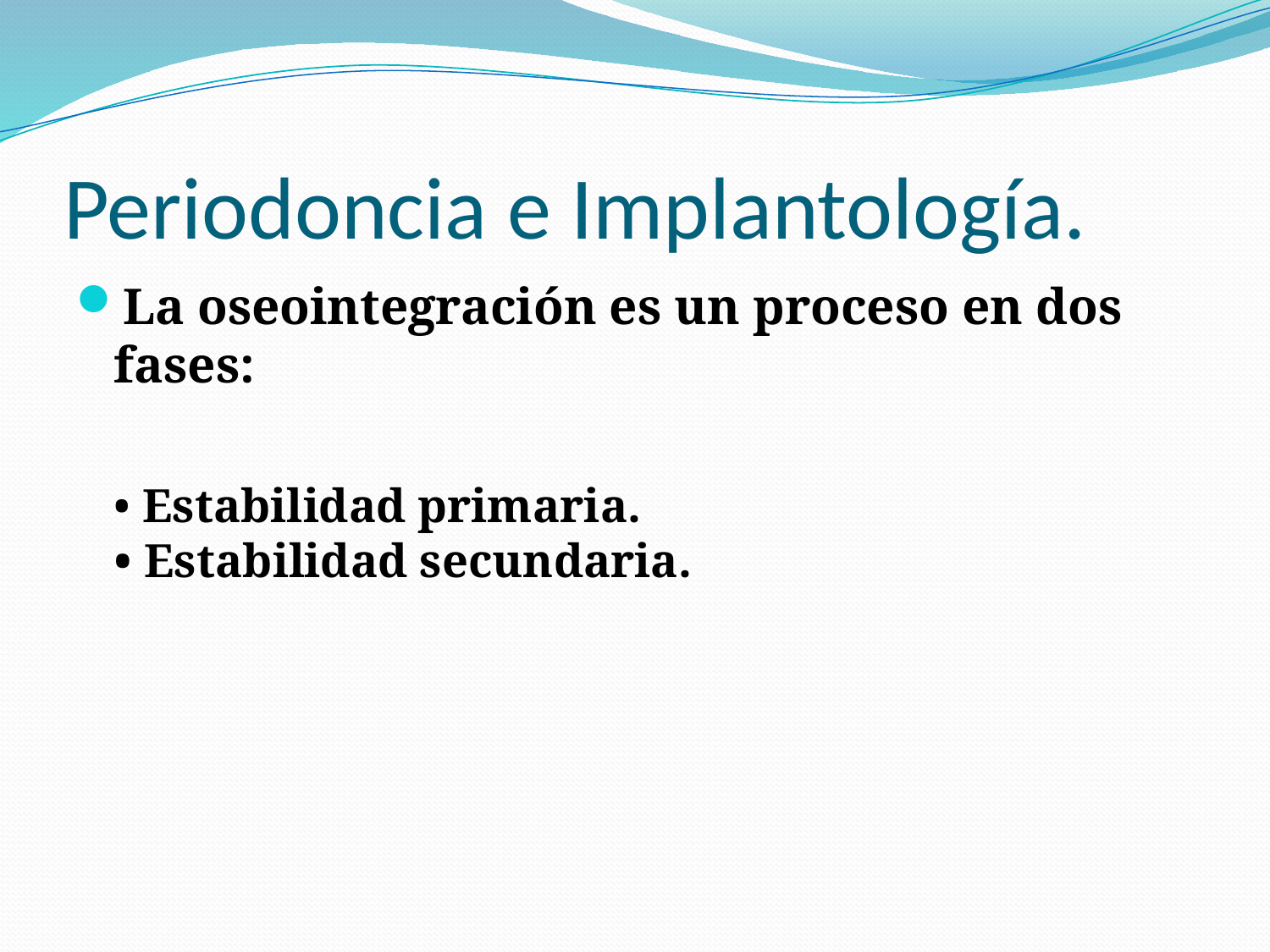

# Periodoncia e Implantología.
La oseointegración es un proceso en dos fases:
• Estabilidad primaria.
• Estabilidad secundaria.